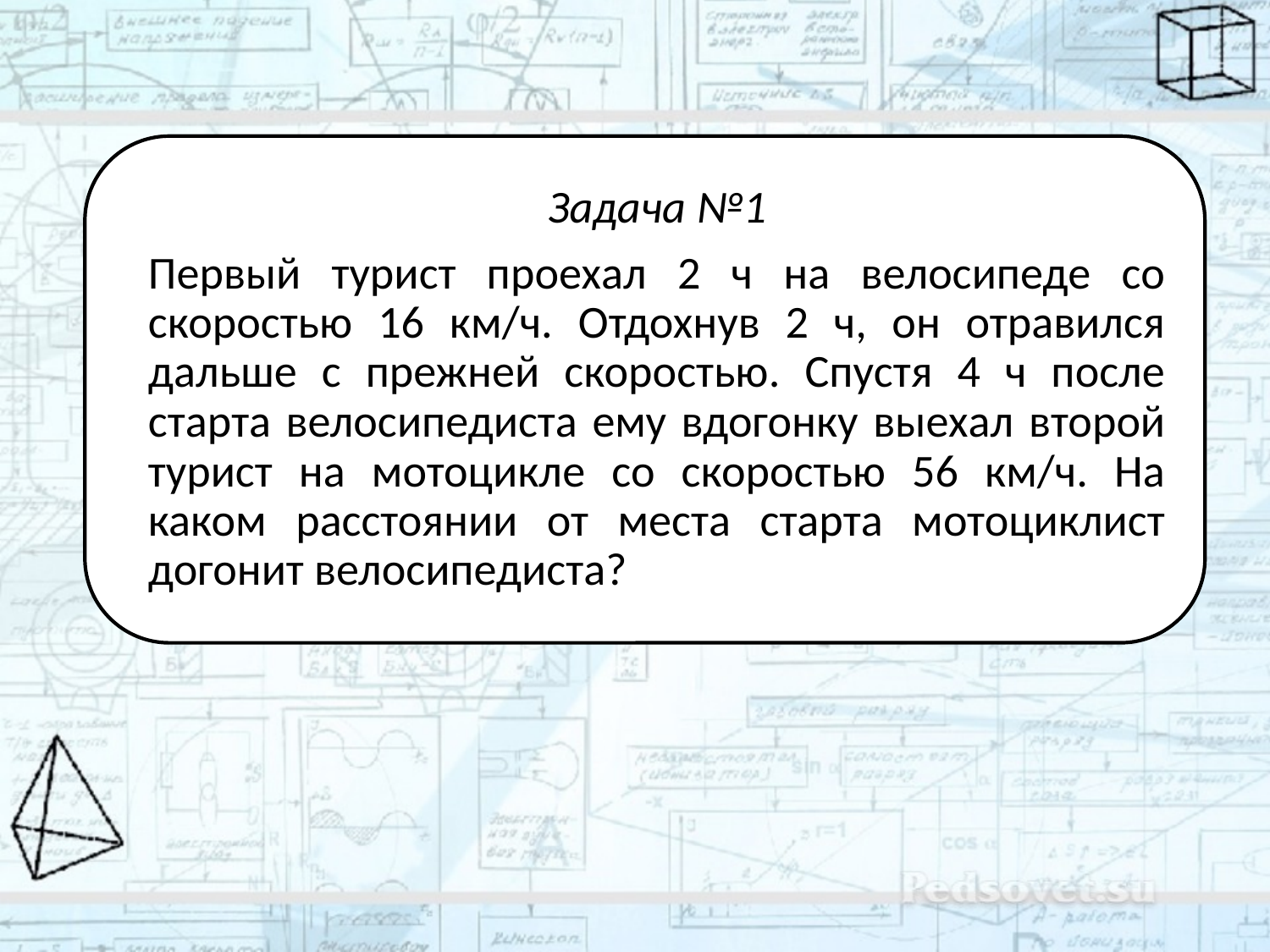

Задача №1
Первый турист проехал 2 ч на велосипеде со скоростью 16 км/ч. Отдохнув 2 ч, он отравился дальше с прежней скоростью. Спустя 4 ч после старта велосипедиста ему вдогонку выехал второй турист на мотоцикле со скоростью 56 км/ч. На каком расстоянии от места старта мотоциклист догонит велосипедиста?